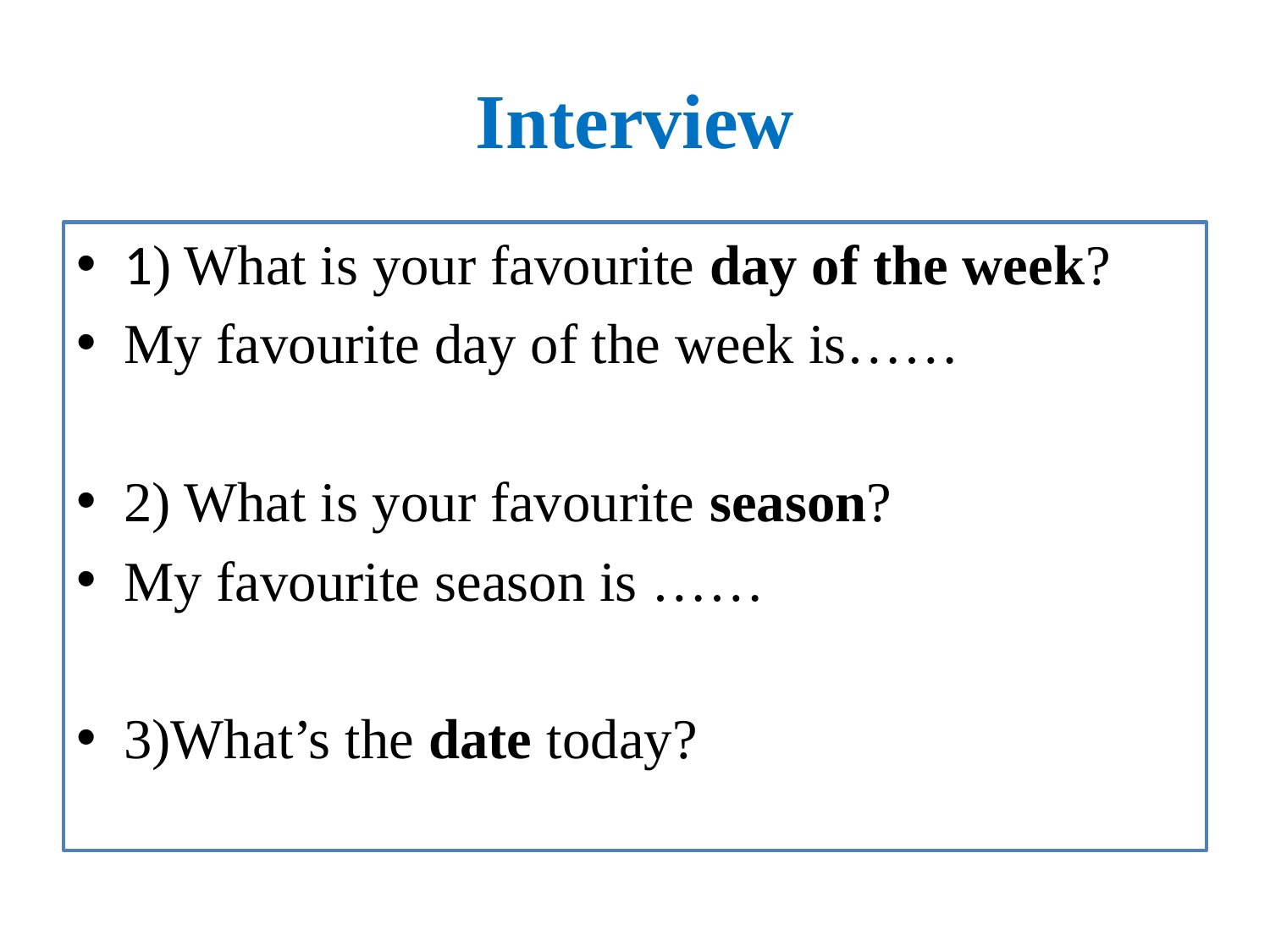

# Interview
1) What is your favourite day of the week?
My favourite day of the week is……

2) What is your favourite season?
My favourite season is ……

3)What’s the date today?